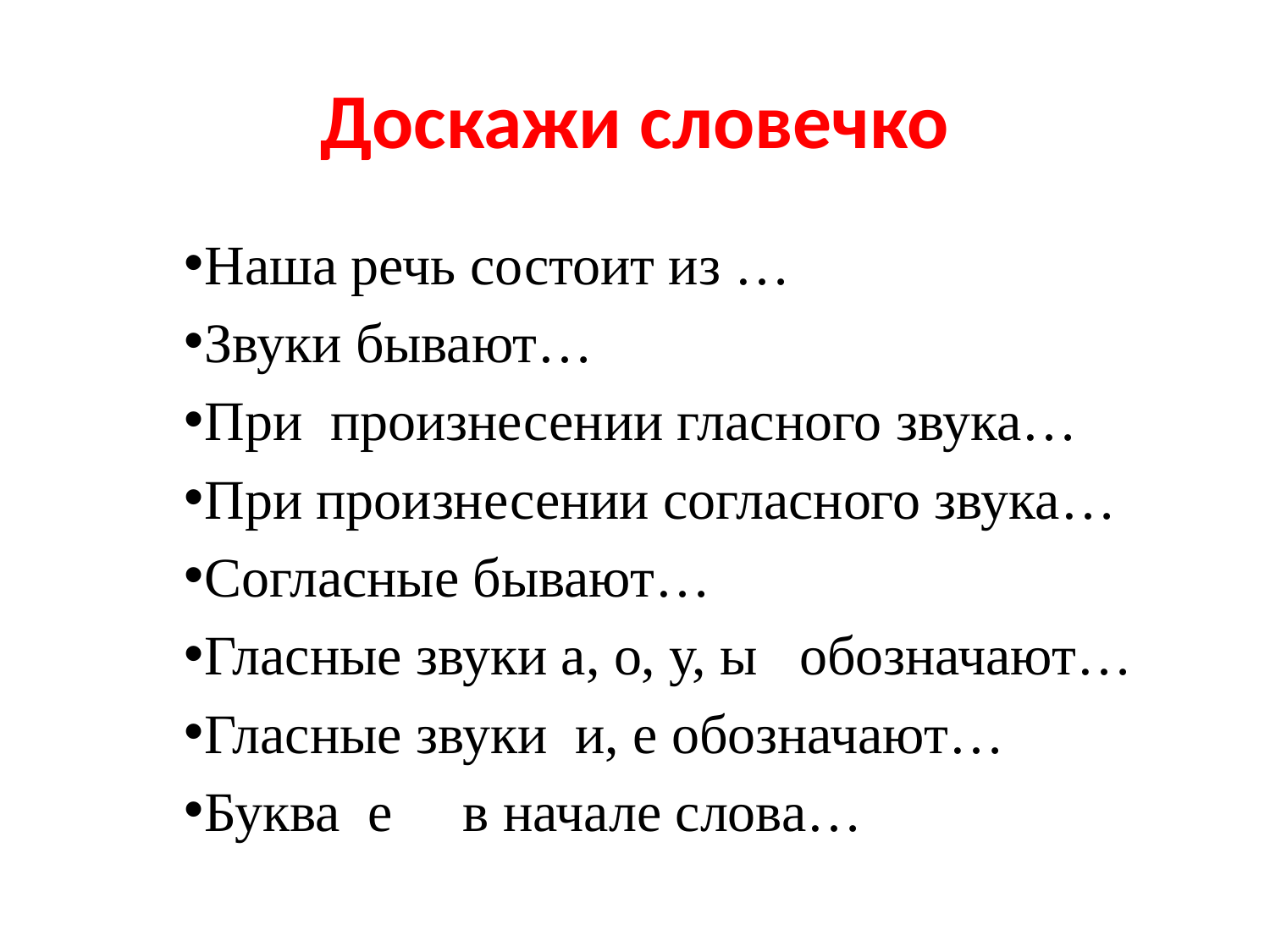

# Доскажи словечко
Наша речь состоит из …
Звуки бывают…
При  произнесении гласного звука…
При произнесении согласного звука…
Согласные бывают…
Гласные звуки а, о, у, ы   обозначают…
Гласные звуки  и, е обозначают…
Буква  е     в начале слова…